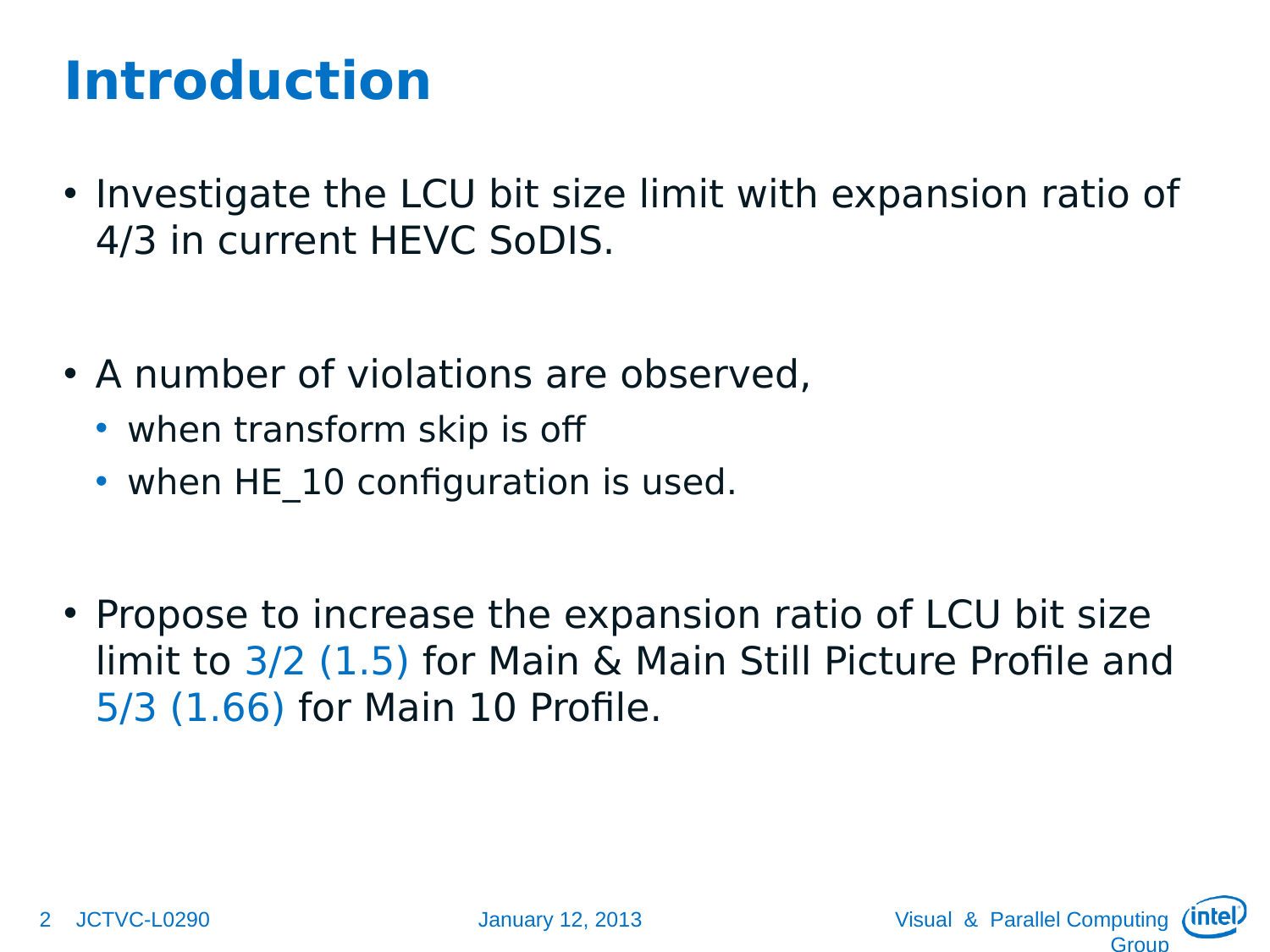

# Introduction
Investigate the LCU bit size limit with expansion ratio of 4/3 in current HEVC SoDIS.

A number of violations are observed,
when transform skip is off
when HE_10 configuration is used.

Propose to increase the expansion ratio of LCU bit size limit to 3/2 (1.5) for Main & Main Still Picture Profile and 5/3 (1.66) for Main 10 Profile.
2
JCTVC-L0290
January 12, 2013